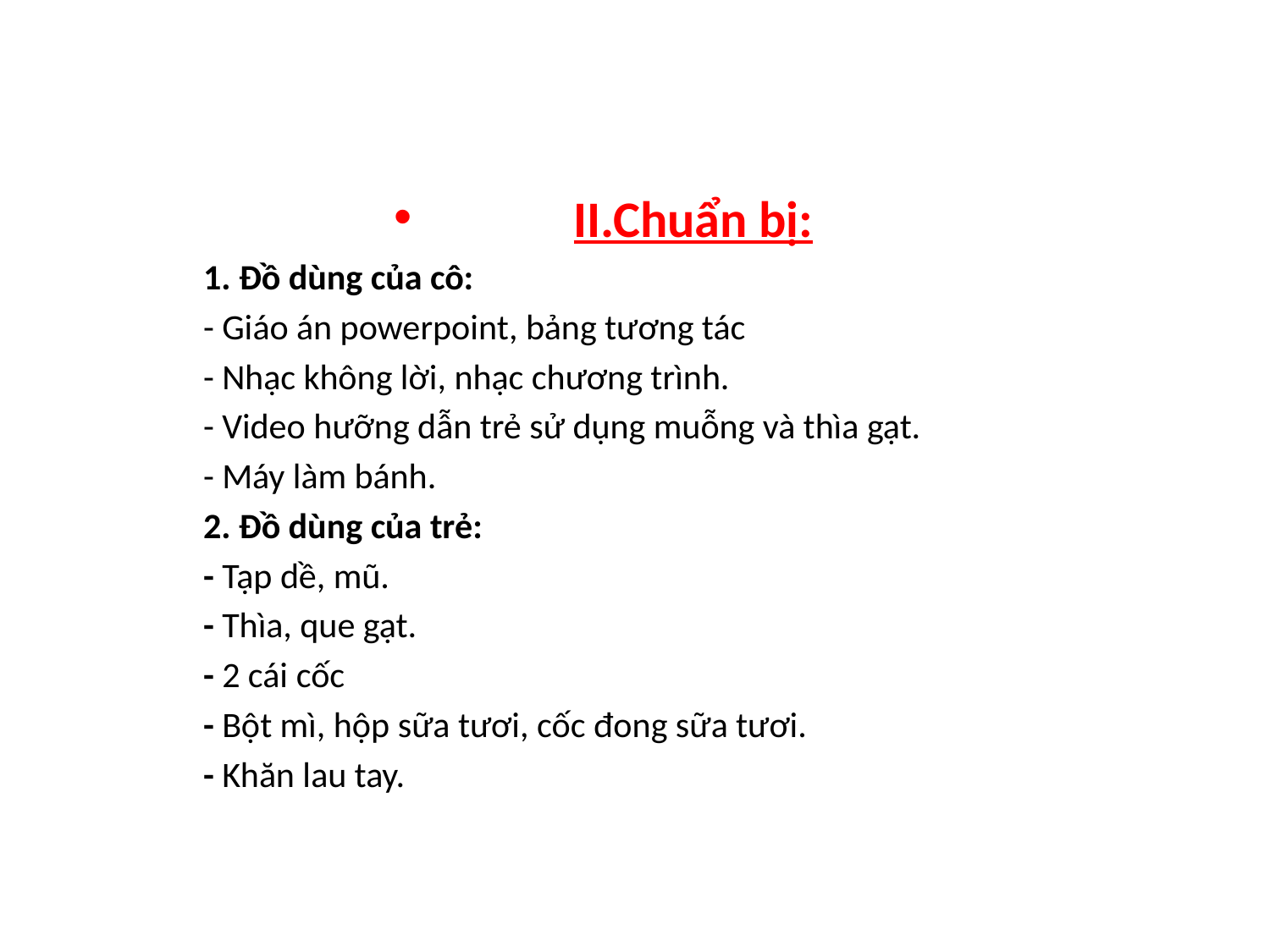

II.Chuẩn bị:
1. Đồ dùng của cô:
- Giáo án powerpoint, bảng tương tác
- Nhạc không lời, nhạc chương trình.
- Video hưỡng dẫn trẻ sử dụng muỗng và thìa gạt.
- Máy làm bánh.
2. Đồ dùng của trẻ:
- Tạp dề, mũ.
- Thìa, que gạt.
- 2 cái cốc
- Bột mì, hộp sữa tươi, cốc đong sữa tươi.
- Khăn lau tay.